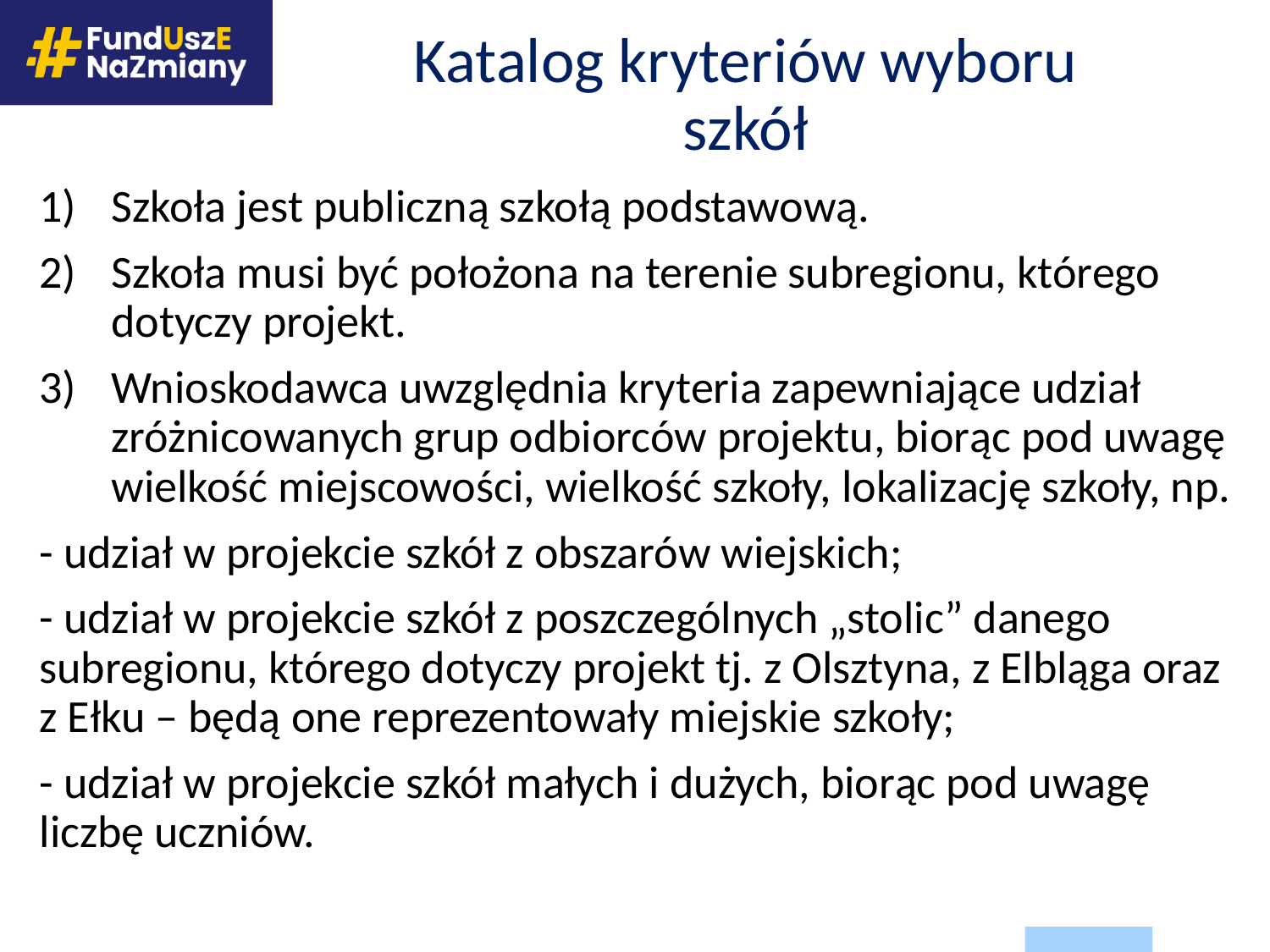

# Katalog kryteriów wyboru szkół
Szkoła jest publiczną szkołą podstawową.
Szkoła musi być położona na terenie subregionu, którego dotyczy projekt.
Wnioskodawca uwzględnia kryteria zapewniające udział zróżnicowanych grup odbiorców projektu, biorąc pod uwagę wielkość miejscowości, wielkość szkoły, lokalizację szkoły, np.
- udział w projekcie szkół z obszarów wiejskich;
- udział w projekcie szkół z poszczególnych „stolic” danego subregionu, którego dotyczy projekt tj. z Olsztyna, z Elbląga oraz z Ełku – będą one reprezentowały miejskie szkoły;
- udział w projekcie szkół małych i dużych, biorąc pod uwagę liczbę uczniów.